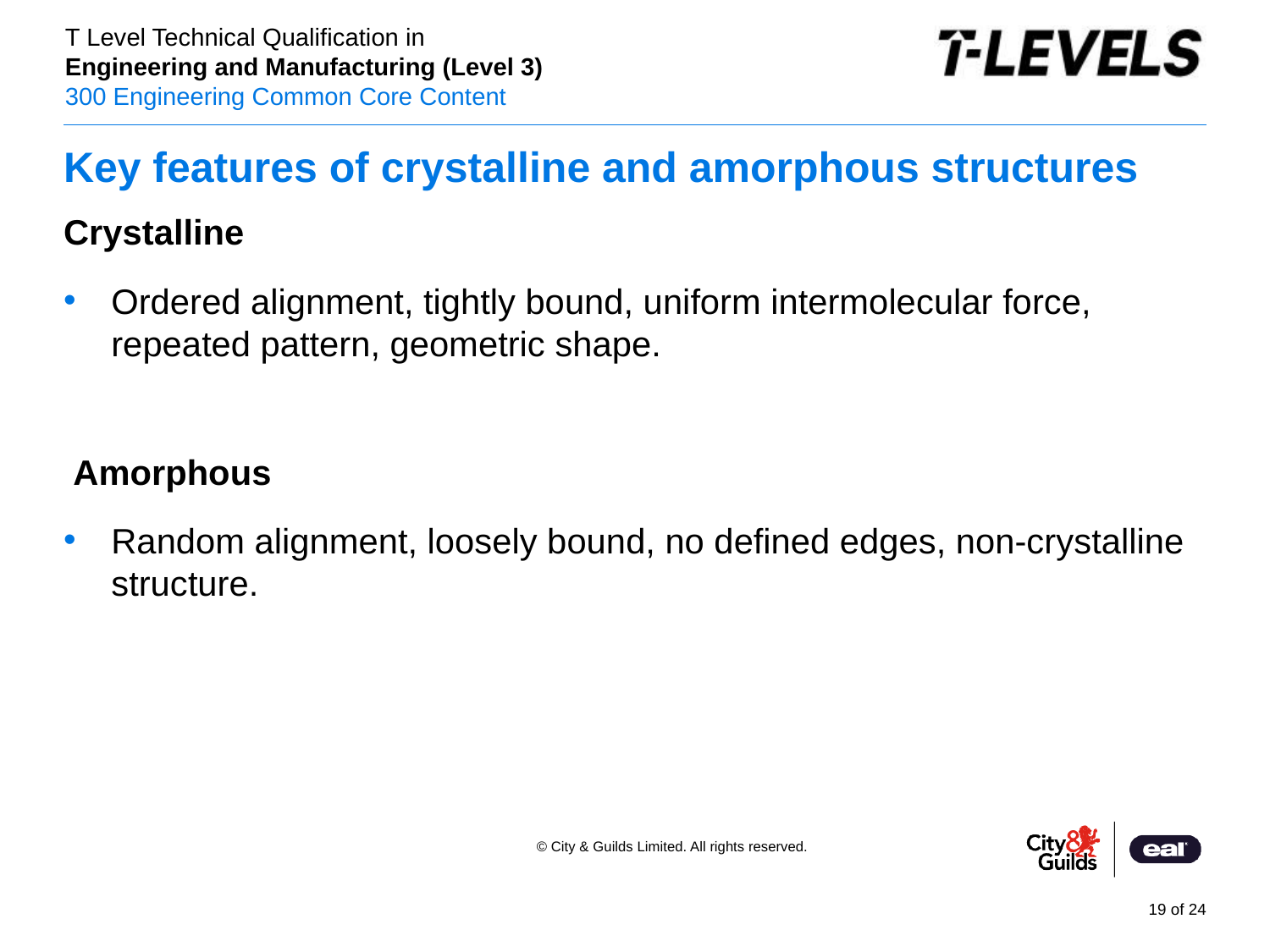

# Key features of crystalline and amorphous structures
Crystalline
Ordered alignment, tightly bound, uniform intermolecular force, repeated pattern, geometric shape.

 Amorphous
Random alignment, loosely bound, no defined edges, non-crystalline structure.